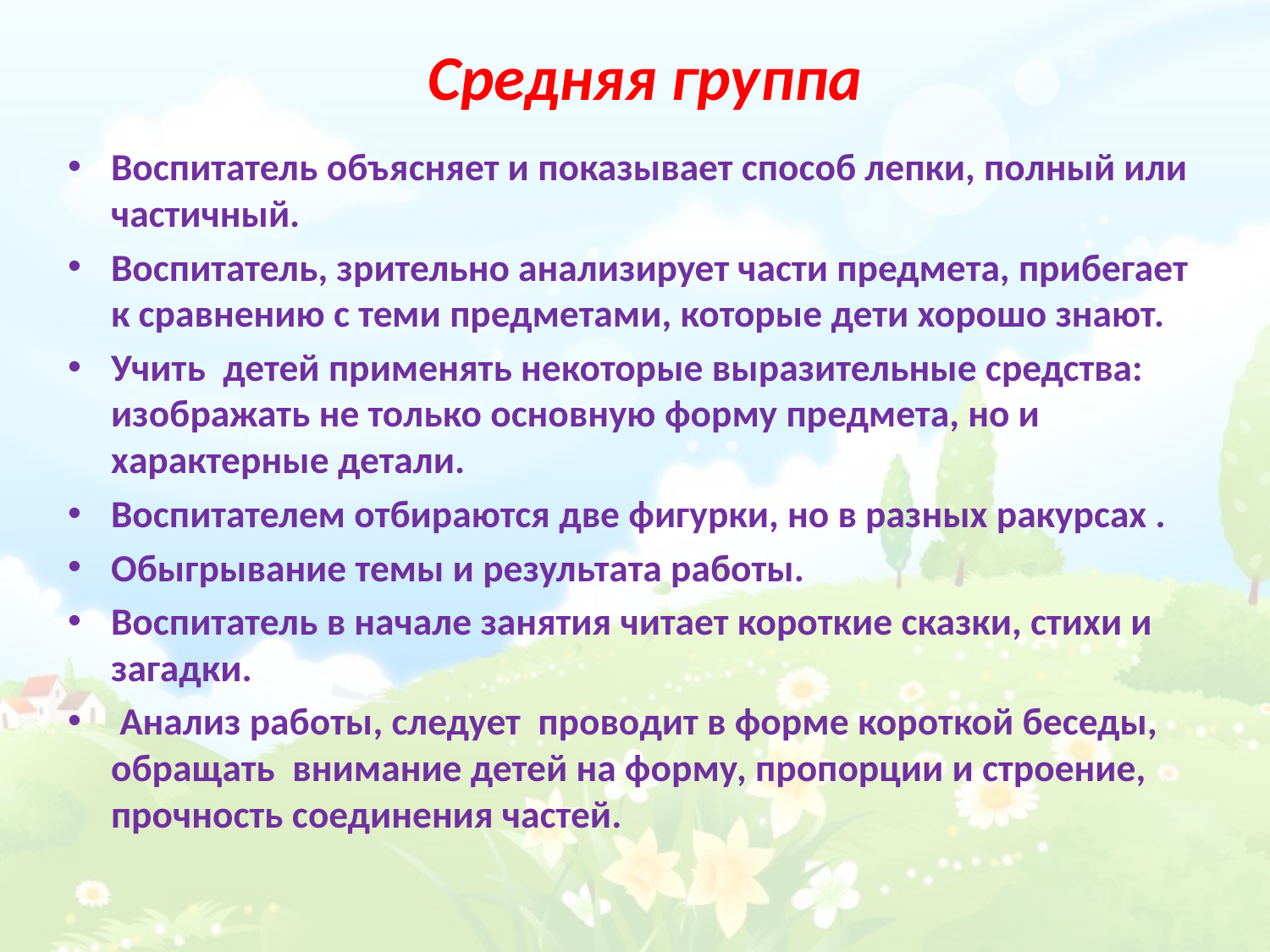

# Средняя группа
Воспитатель объясняет и показывает способ лепки, полный или частичный.
Воспитатель, зрительно анализирует части предмета, прибегает к сравнению с теми предметами, которые дети хорошо знают.
Учить  детей применять некоторые выразительные средства: изображать не только основную форму предмета, но и характерные детали.
Воспитателем отбираются две фигурки, но в разных ракурсах .
Обыгрывание темы и результата работы.
Воспитатель в начале занятия читает короткие сказки, стихи и загадки.
 Анализ работы, следует  проводит в форме короткой беседы, обращать  внимание детей на форму, пропорции и строение, прочность соединения частей.